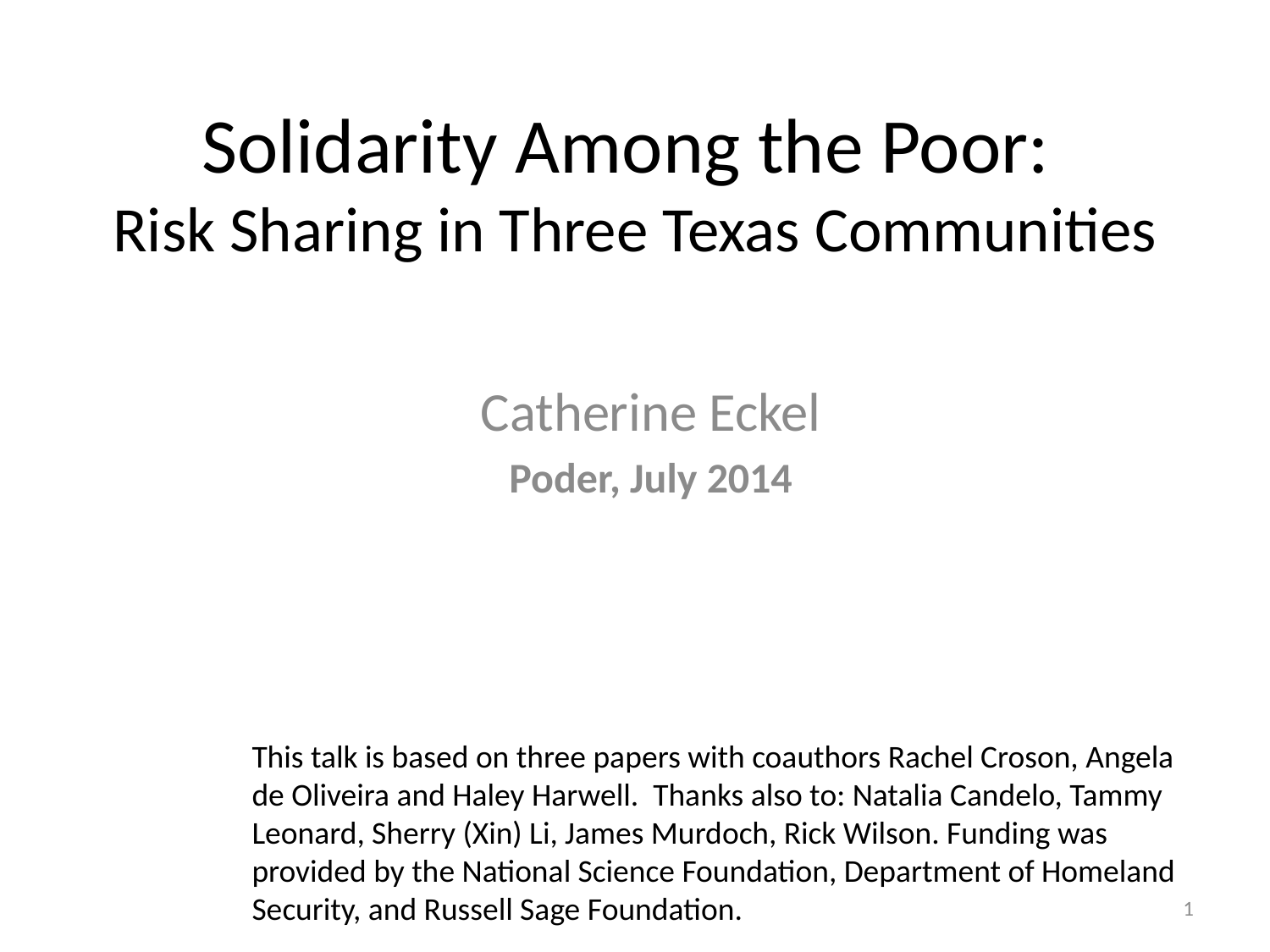

# Solidarity Among the Poor: Risk Sharing in Three Texas Communities
Catherine Eckel
Poder, July 2014

This talk is based on three papers with coauthors Rachel Croson, Angela de Oliveira and Haley Harwell.  Thanks also to: Natalia Candelo, Tammy Leonard, Sherry (Xin) Li, James Murdoch, Rick Wilson. Funding was provided by the National Science Foundation, Department of Homeland Security, and Russell Sage Foundation.

1